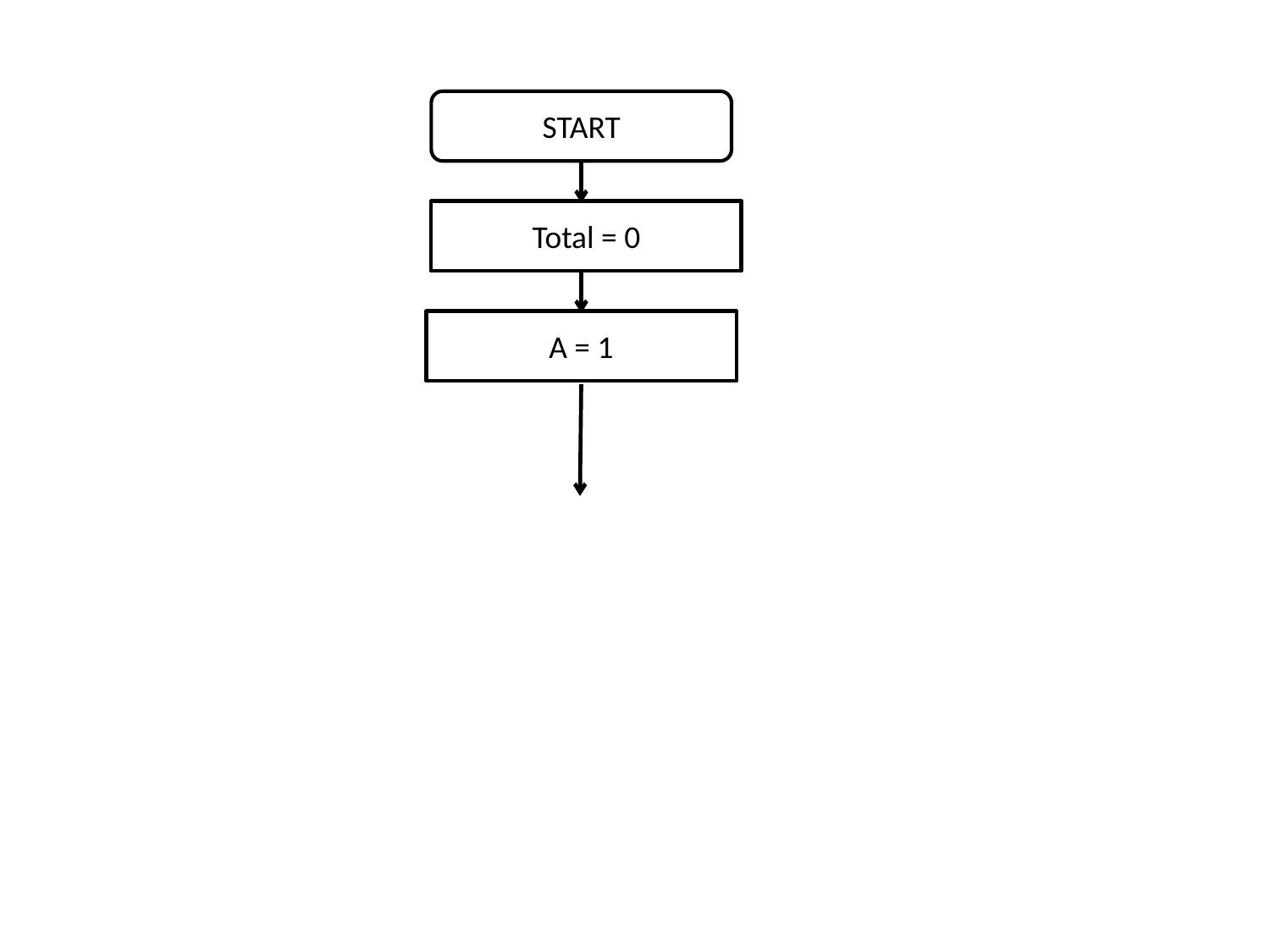

START
Total = 0
A = 1